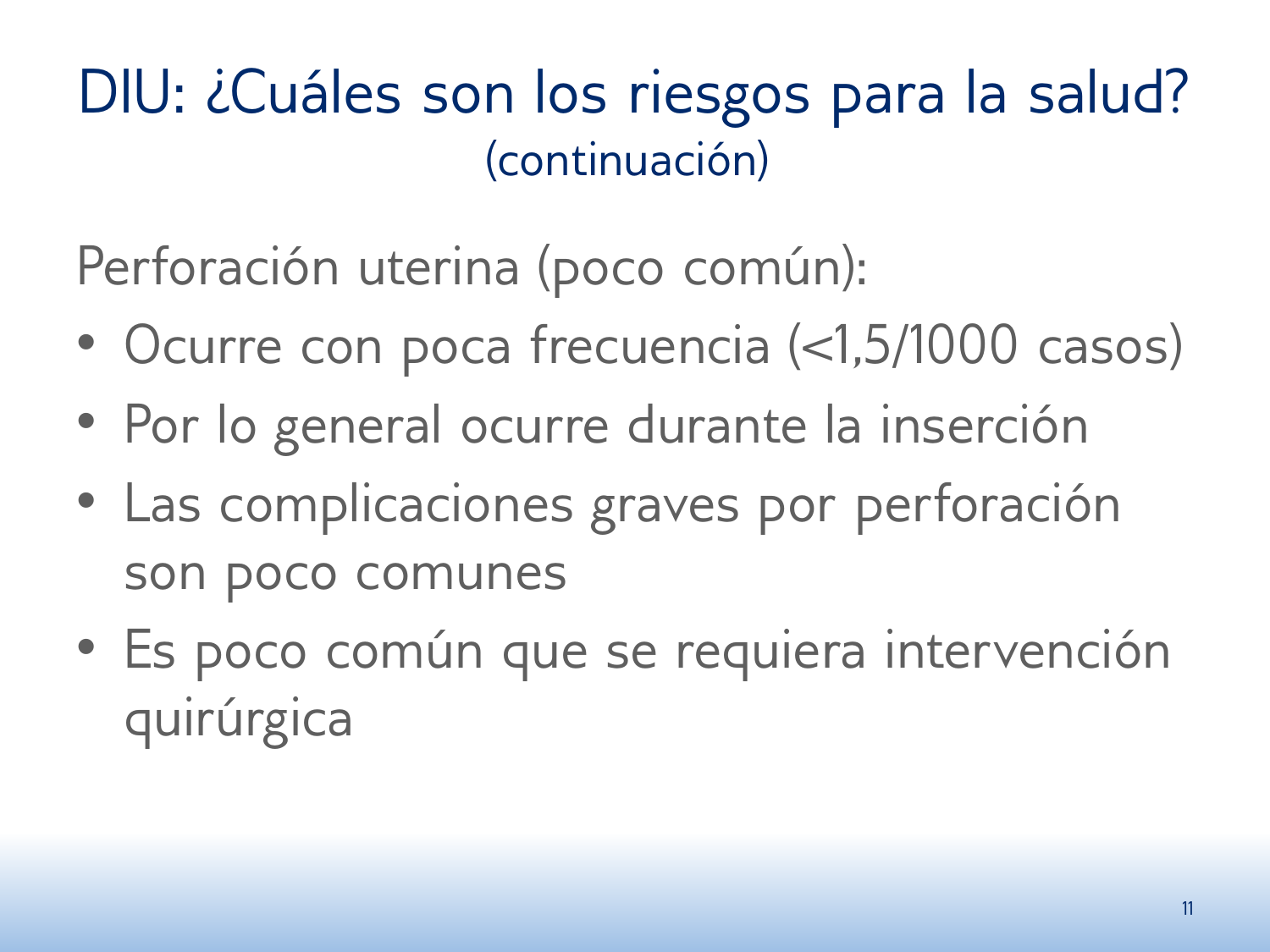

# DIU: ¿Cuáles son los riesgos para la salud? (continuación)
Perforación uterina (poco común):
Ocurre con poca frecuencia (<1,5/1000 casos)
Por lo general ocurre durante la inserción
Las complicaciones graves por perforación son poco comunes
Es poco común que se requiera intervención quirúrgica
11